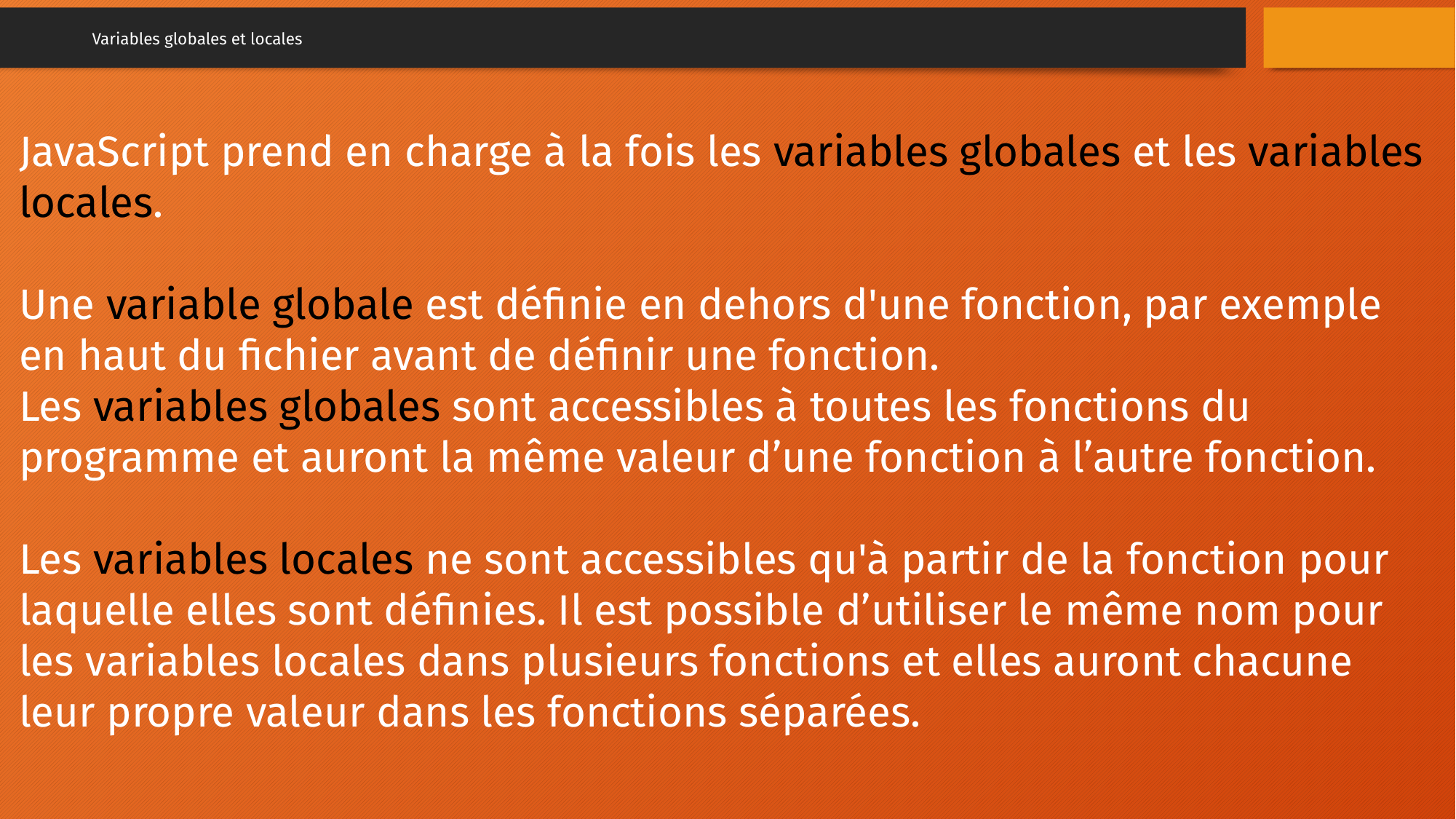

# Variables globales et locales
JavaScript prend en charge à la fois les variables globales et les variables locales.

Une variable globale est définie en dehors d'une fonction, par exemple en haut du fichier avant de définir une fonction.
Les variables globales sont accessibles à toutes les fonctions du programme et auront la même valeur d’une fonction à l’autre fonction.

Les variables locales ne sont accessibles qu'à partir de la fonction pour laquelle elles sont définies. Il est possible d’utiliser le même nom pour les variables locales dans plusieurs fonctions et elles auront chacune leur propre valeur dans les fonctions séparées.